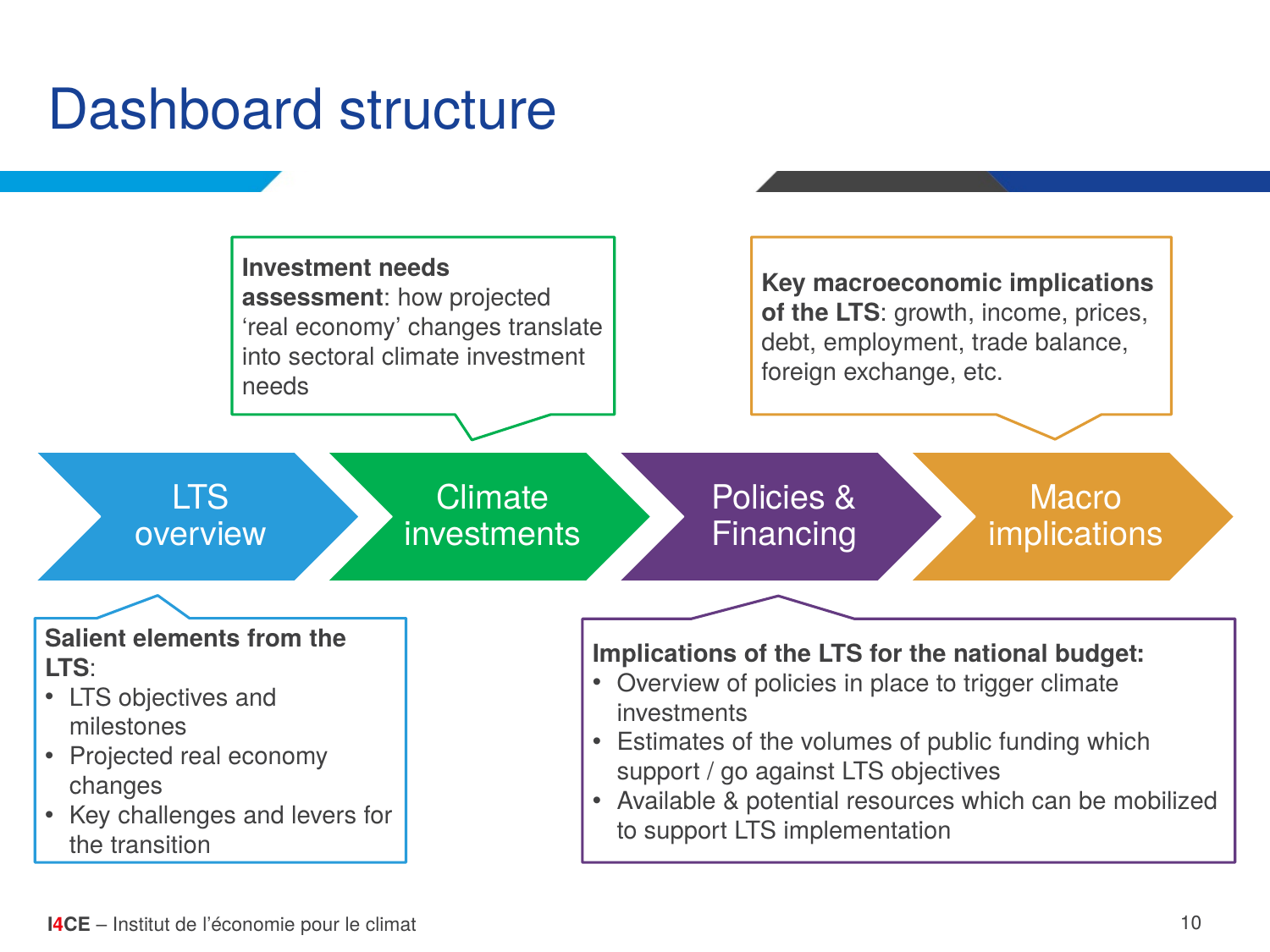

# Dashboard structure
Investment needs assessment: how projected ‘real economy’ changes translate into sectoral climate investment needs
Key macroeconomic implications of the LTS: growth, income, prices, debt, employment, trade balance, foreign exchange, etc.
LTS overview
Climate investments
Policies & Financing
Macro implications
Salient elements from the LTS:
LTS objectives and milestones
Projected real economy changes
Key challenges and levers for the transition
Implications of the LTS for the national budget:
Overview of policies in place to trigger climate investments
Estimates of the volumes of public funding which support / go against LTS objectives
Available & potential resources which can be mobilized to support LTS implementation